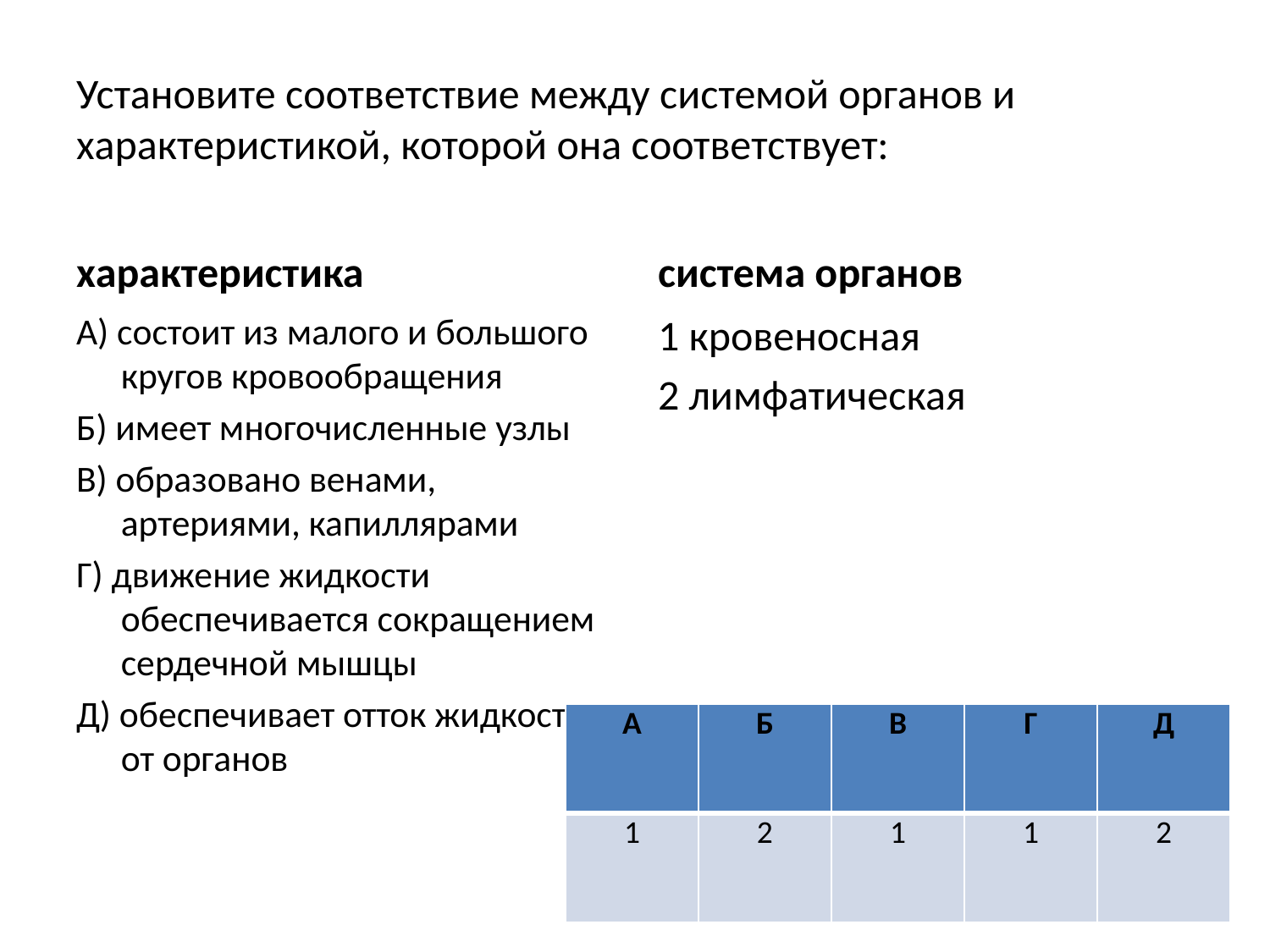

# Установите соответствие между системой органов и характеристикой, которой она соответствует:
характеристика
система органов
А) состоит из малого и большого кругов кровообращения
Б) имеет многочисленные узлы
В) образовано венами, артериями, капиллярами
Г) движение жидкости обеспечивается сокращением сердечной мышцы
Д) обеспечивает отток жидкости от органов
1 кровеносная
2 лимфатическая
| А | Б | В | Г | Д |
| --- | --- | --- | --- | --- |
| 1 | 2 | 1 | 1 | 2 |